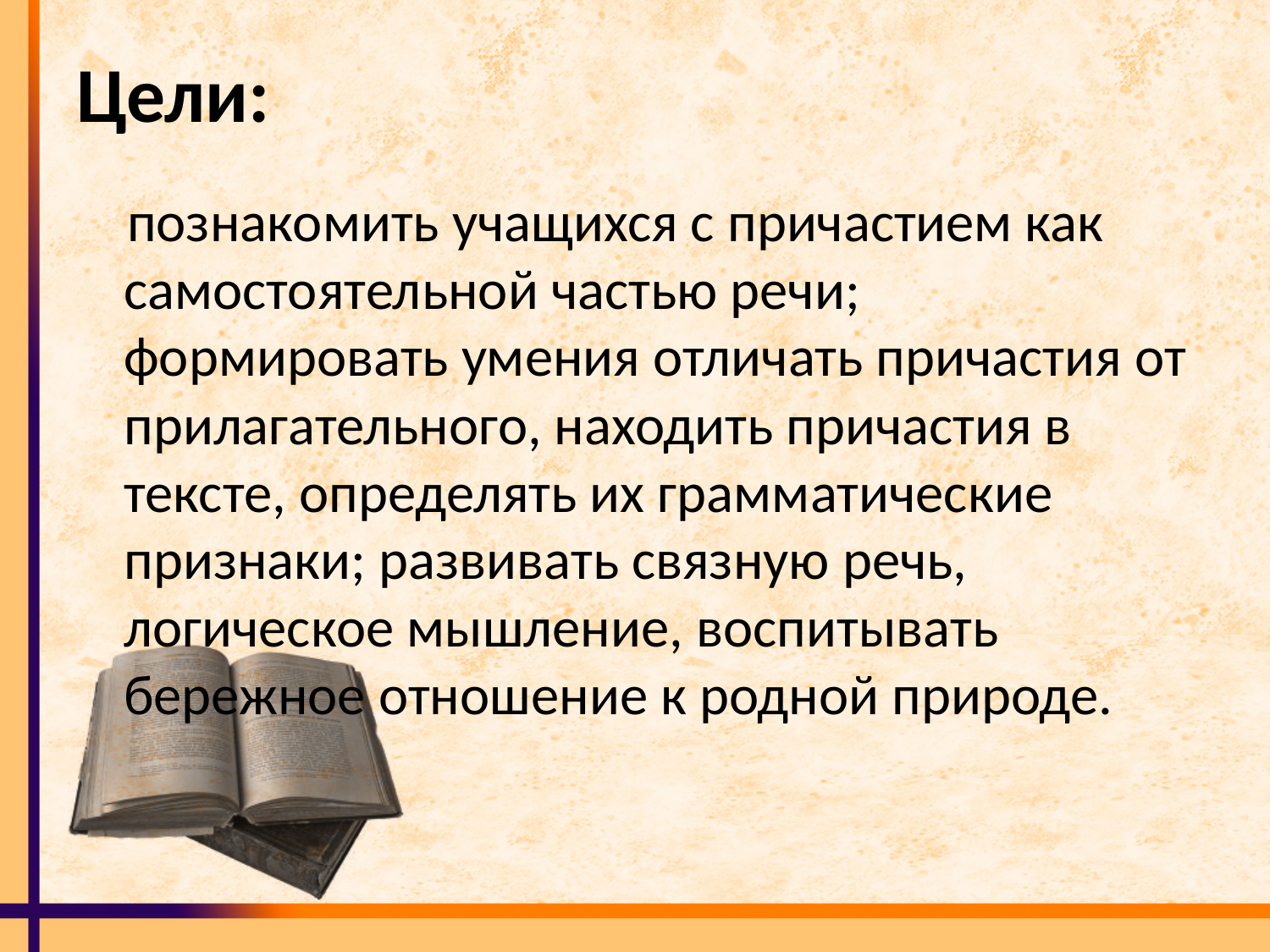

# Цели:
    познакомить учащихся с причастием как самостоятельной частью речи; формировать умения отличать причастия от прилагательного, находить причастия в тексте, определять их грамматические          признаки; развивать связную речь, логическое мышление, воспитывать бережное отношение к родной природе.